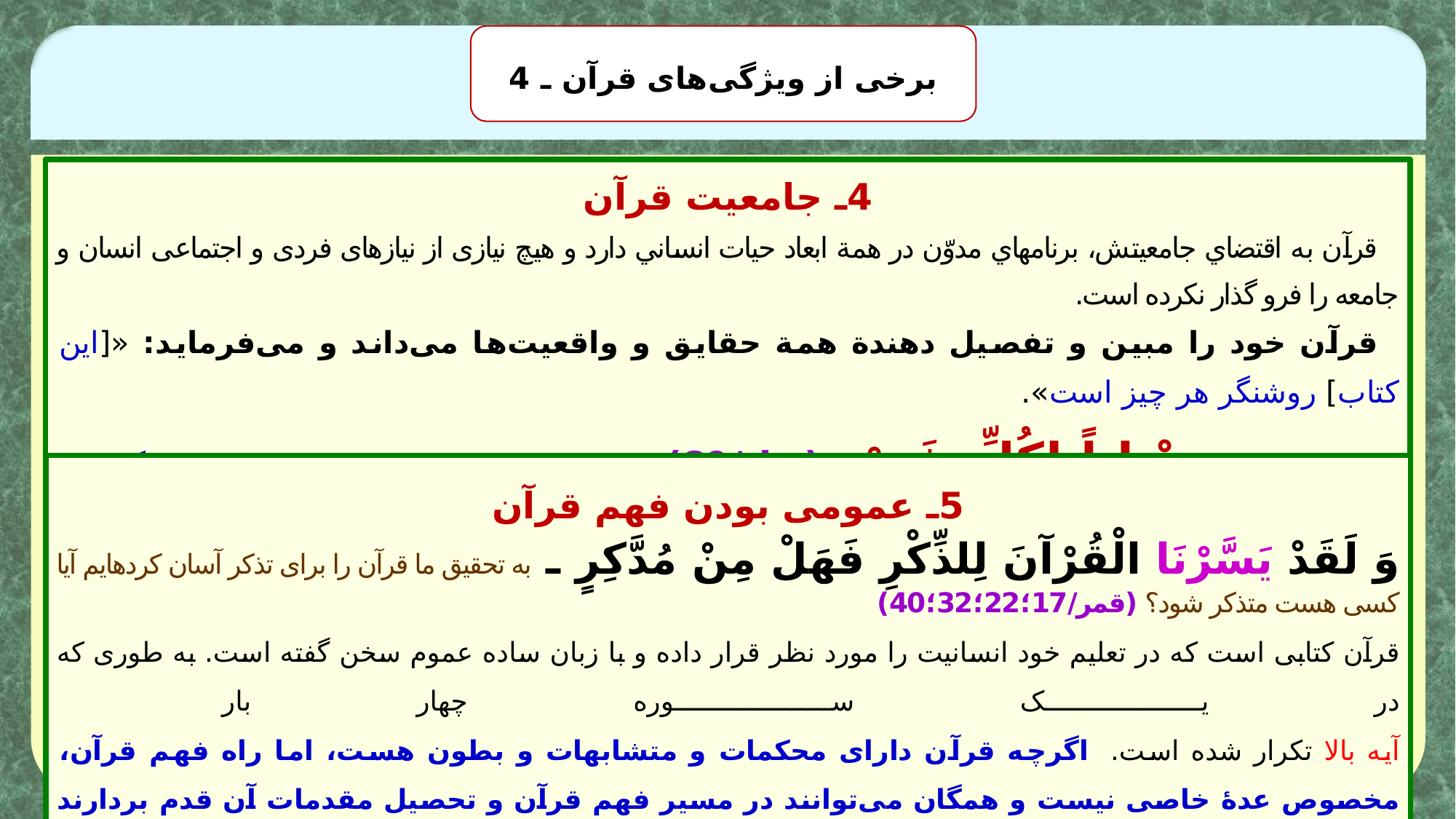

برخی از ویژگی‌های قرآن ـ 4

4ـ جامعیت قرآن
قرآن به اقتضاي جامعيتش، برنامه‏اي مدوّن در همة ابعاد حيات انساني دارد و هیچ نیازی از نیاز‌های فردی و اجتماعی انسان و جامعه را فرو گذار نکرده است.
قرآن خود را مبین و تفصیل دهندة همة حقایق و واقعیت‌ها می‌داند و می‌فرماید: «[این کتاب] روشنگر هر چيز است».
و می‌فرماید: «تِبْياناً لِكُلِّ شَيْ‏ءٍ (نحل/89)» «ما اين كتاب را بر تو نازل كرديم كه بيانگر همه چيز، است». «تَفْصيلَ كُلِّ شَيْ‏ءٍ (یوسف/111)»  این  دو آیه  به‌ خوبی دلالت دارد بر این‌که قرآن، جامع مطالب و تفصیل دهندة هر چیزی است.
5ـ عمومی بودن فهم قرآن
وَ لَقَدْ يَسَّرْنَا الْقُرْآنَ لِلذِّكْرِ فَهَلْ مِنْ مُدَّكِرٍ ـ به تحقیق ما قرآن را براى تذكر آسان كرده‏ايم آيا كسى هست متذكر شود؟ (قمر/17؛22؛32؛40)
قرآن کتابی است که در تعلیم خود انسانیت را مورد نظر قرار داده و با زبان ساده عموم سخن گفته است‌. به طوری که در یک سوره چهار بار
آیه بالا تکرار شده است.  اگرچه قرآن دارای محکمات و متشابهات و بطون هست، اما راه فهم قرآن، مخصوص عدۀ خاصی نیست و همگان می‌توانند در مسیر فهم قرآن و تحصیل مقدمات آن قدم بردارند و وظیفۀ هر مسلمانی است که در راه فهم بیشتر قرآن تلاش کند. به عبارت دیگر قرآن طوری نازل شده که هر کس به فراخور حال خود می‌تواند استفاده‌ای از آن ببرد.